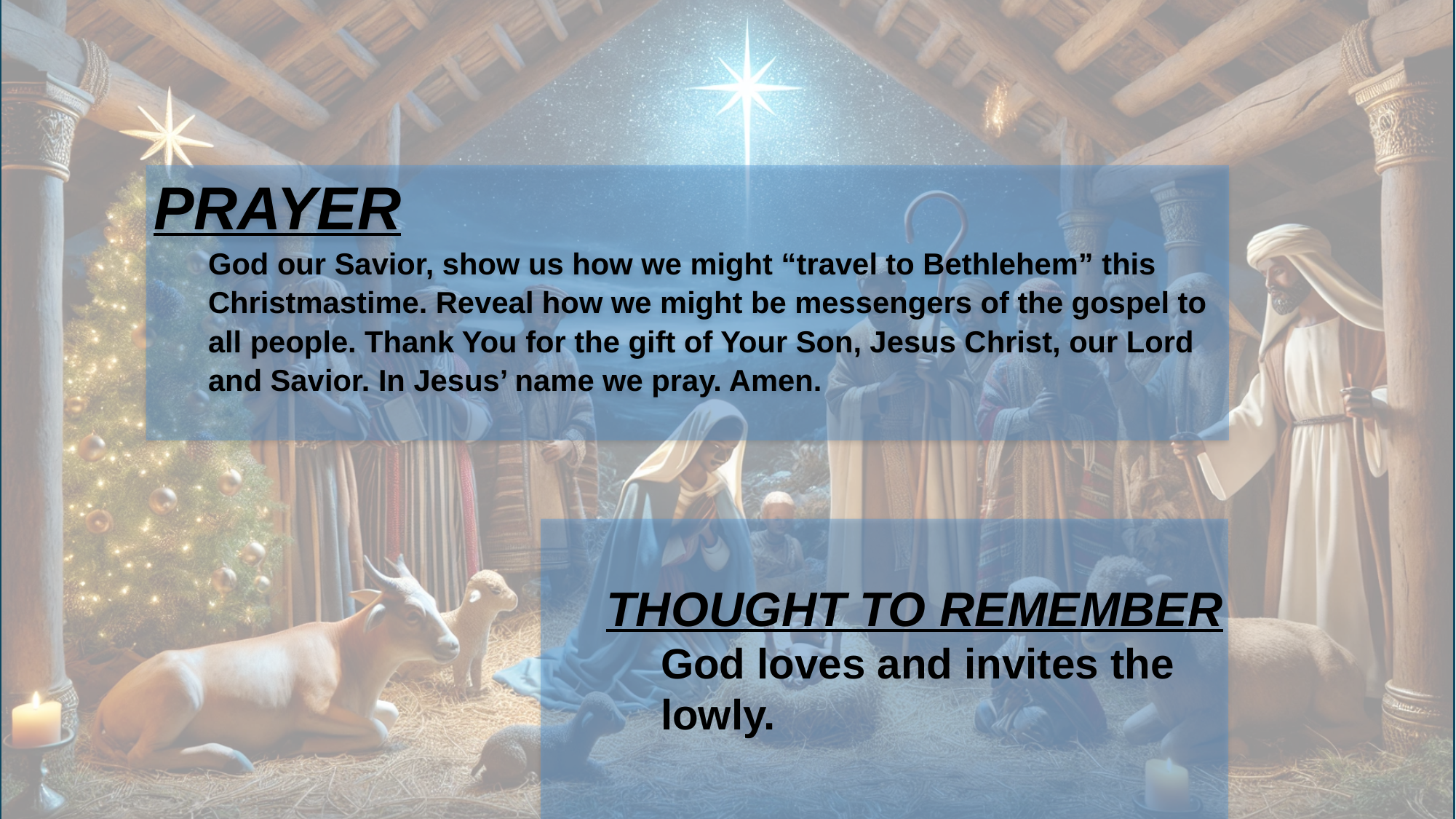

Prayer
God our Savior, show us how we might “travel to Bethlehem” this Christmastime. Reveal how we might be messengers of the gospel to all people. Thank You for the gift of Your Son, Jesus Christ, our Lord and Savior. In Jesus’ name we pray. Amen.

Thought to Remember
God loves and invites the lowly.